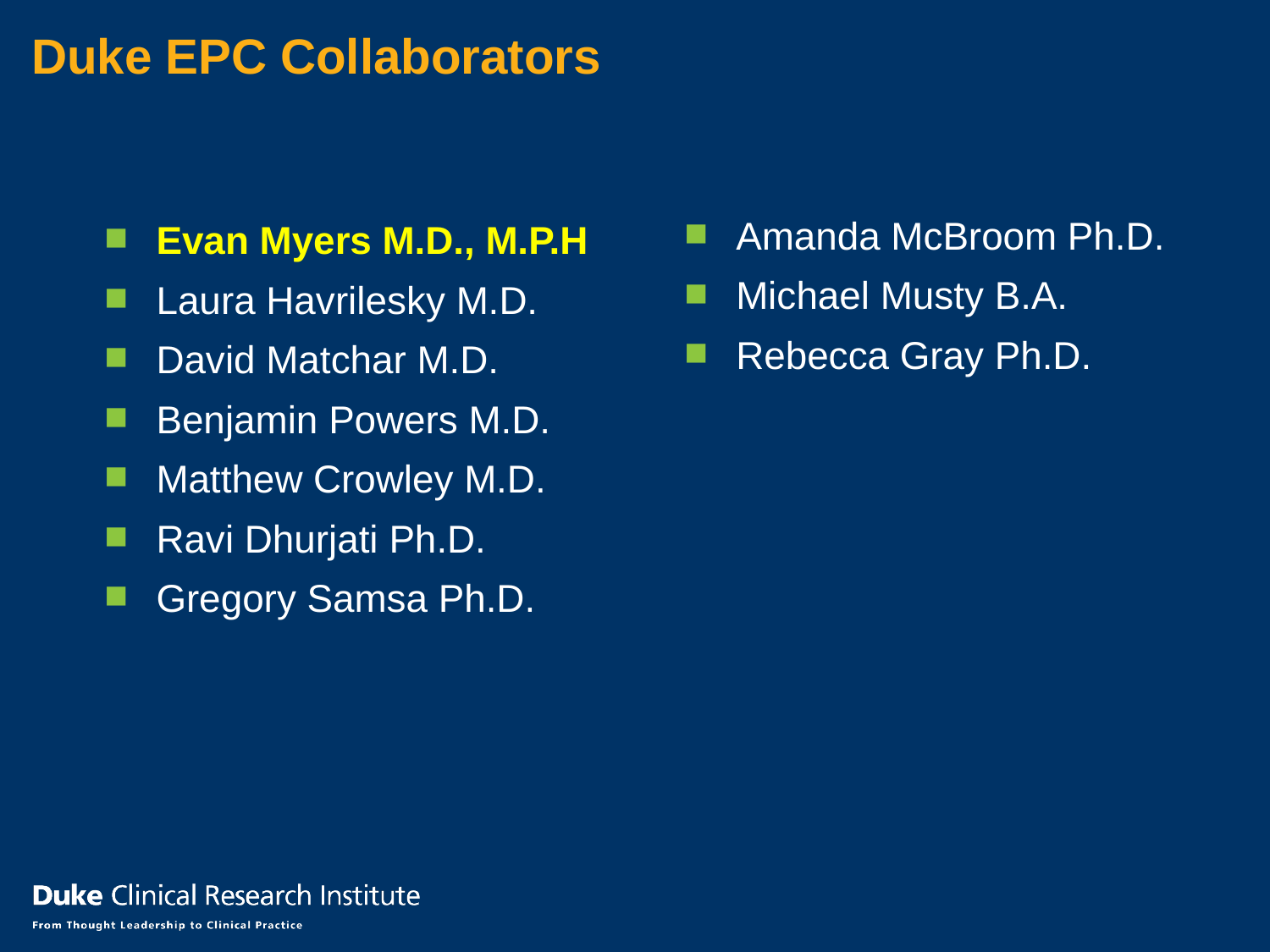

# Duke EPC Collaborators
Evan Myers M.D., M.P.H
Laura Havrilesky M.D.
David Matchar M.D.
Benjamin Powers M.D.
Matthew Crowley M.D.
Ravi Dhurjati Ph.D.
Gregory Samsa Ph.D.
Amanda McBroom Ph.D.
Michael Musty B.A.
Rebecca Gray Ph.D.